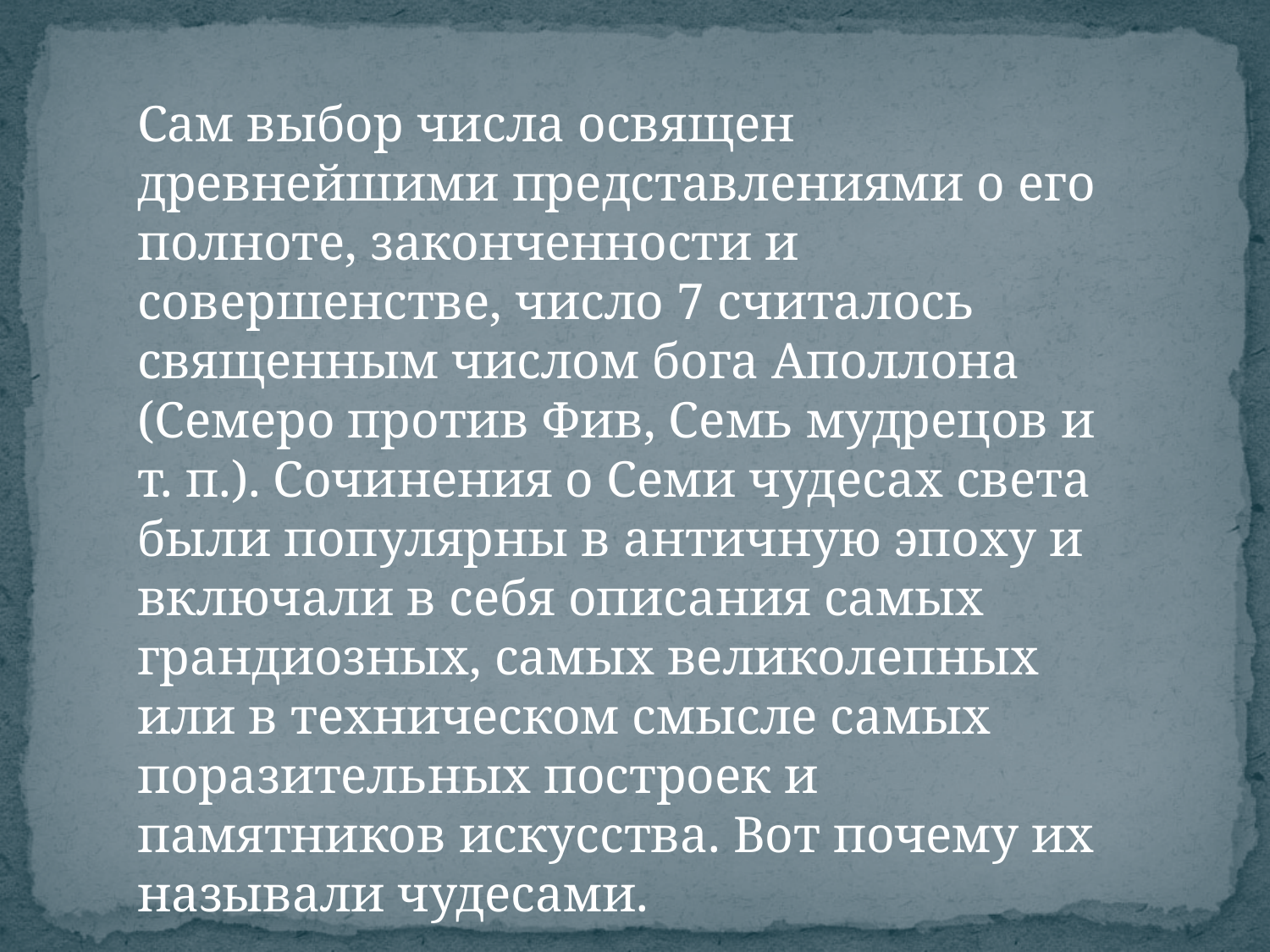

Сам выбор числа освящен древнейшими представлениями о его полноте, законченности и совершенстве, число 7 считалось священным числом бога Аполлона (Семеро против Фив, Семь мудрецов и т. п.). Сочинения о Семи чудесах света были популярны в античную эпоху и включали в себя описания самых грандиозных, самых великолепных или в техническом смысле самых поразительных построек и памятников искусства. Вот почему их называли чудесами.